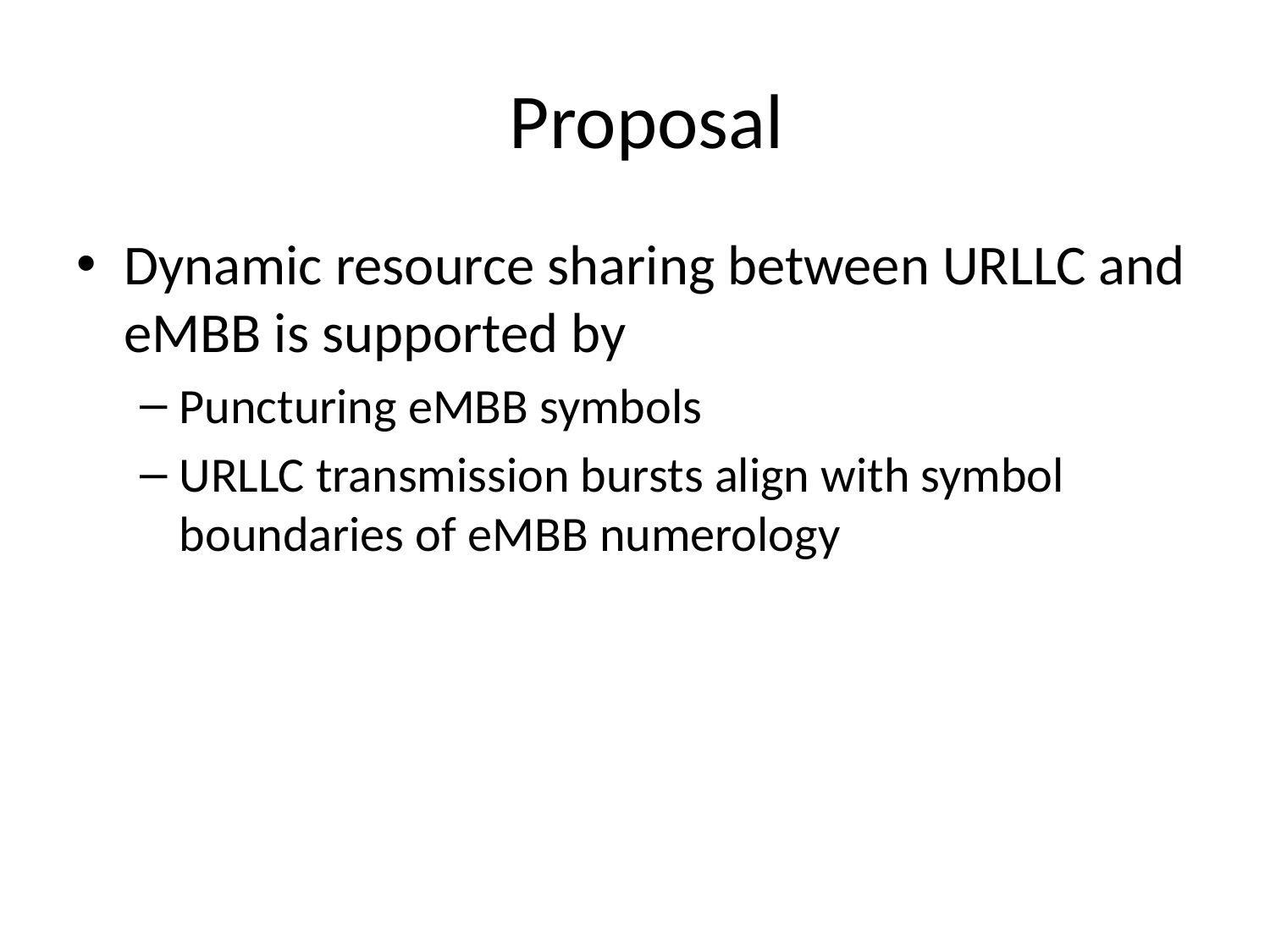

# Proposal
Dynamic resource sharing between URLLC and eMBB is supported by
Puncturing eMBB symbols
URLLC transmission bursts align with symbol boundaries of eMBB numerology